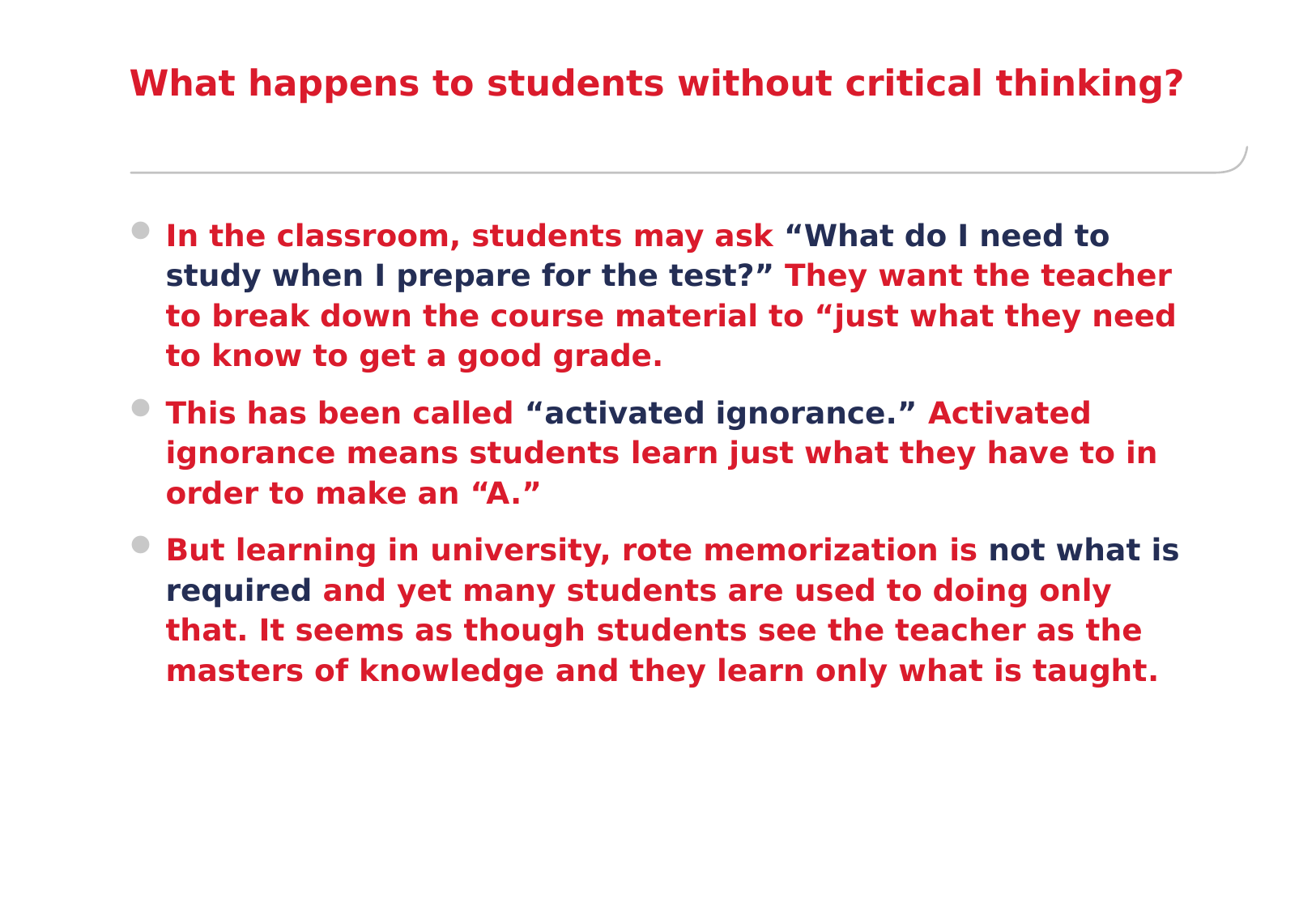

# What happens to students without critical thinking?
In the classroom, students may ask “What do I need to study when I prepare for the test?” They want the teacher to break down the course material to “just what they need to know to get a good grade.
This has been called “activated ignorance.” Activated ignorance means students learn just what they have to in order to make an “A.”
But learning in university, rote memorization is not what is required and yet many students are used to doing only that. It seems as though students see the teacher as the masters of knowledge and they learn only what is taught.